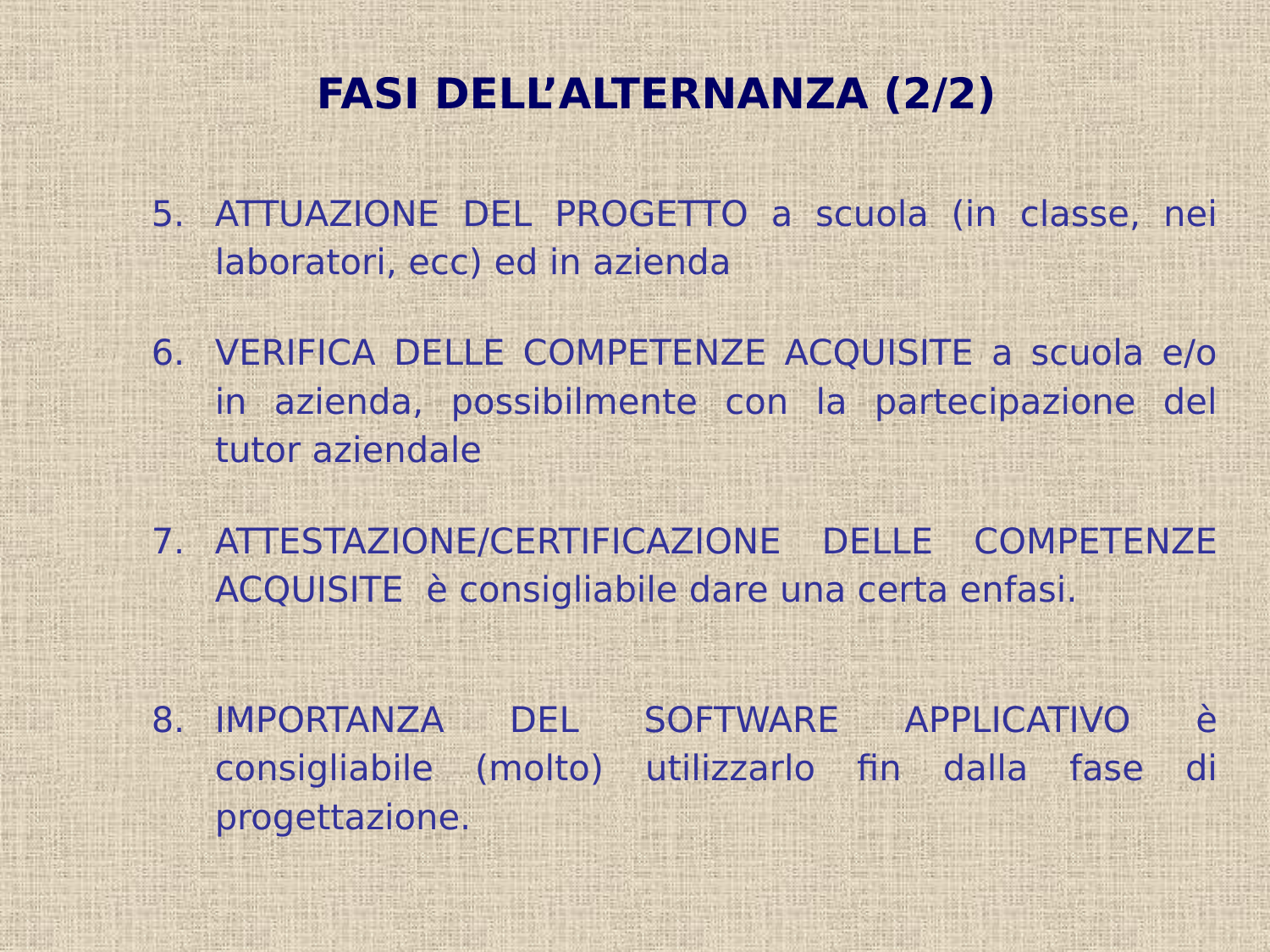

# FASI DELL’ALTERNANZA (2/2)
5.	ATTUAZIONE DEL PROGETTO a scuola (in classe, nei laboratori, ecc) ed in azienda
6.	VERIFICA DELLE COMPETENZE ACQUISITE a scuola e/o in azienda, possibilmente con la partecipazione del tutor aziendale
7.	ATTESTAZIONE/CERTIFICAZIONE DELLE COMPETENZE ACQUISITE  è consigliabile dare una certa enfasi.
8.	IMPORTANZA DEL SOFTWARE APPLICATIVO è consigliabile (molto) utilizzarlo fin dalla fase di progettazione.